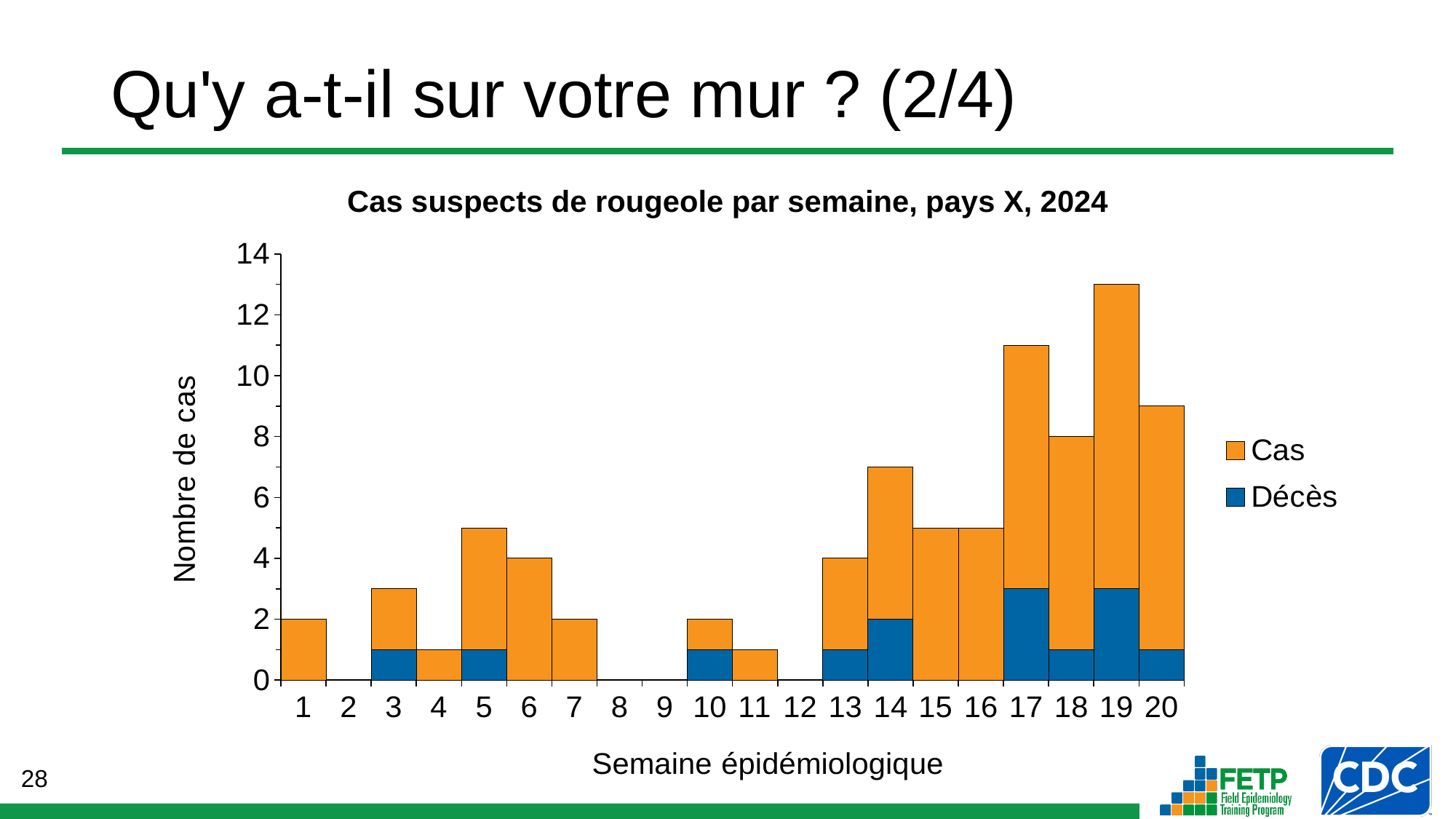

# Qu'y a-t-il sur votre mur ? (2/4)
Cas suspects de rougeole par semaine, pays X, 2024

### Chart

| Category | Décès | Cas |
|---|---|---|
| 1 | 0.0 | 2.0 |
| 2 | 0.0 | 0.0 |
| 3 | 1.0 | 2.0 |
| 4 | 0.0 | 1.0 |
| 5 | 1.0 | 4.0 |
| 6 | 0.0 | 4.0 |
| 7 | 0.0 | 2.0 |
| 8 | 0.0 | 0.0 |
| 9 | 0.0 | 0.0 |
| 10 | 1.0 | 1.0 |
| 11 | 0.0 | 1.0 |
| 12 | 0.0 | 0.0 |
| 13 | 1.0 | 3.0 |
| 14 | 2.0 | 5.0 |
| 15 | 0.0 | 5.0 |
| 16 | 0.0 | 5.0 |
| 17 | 3.0 | 8.0 |
| 18 | 1.0 | 7.0 |
| 19 | 3.0 | 10.0 |
| 20 | 1.0 | 8.0 |